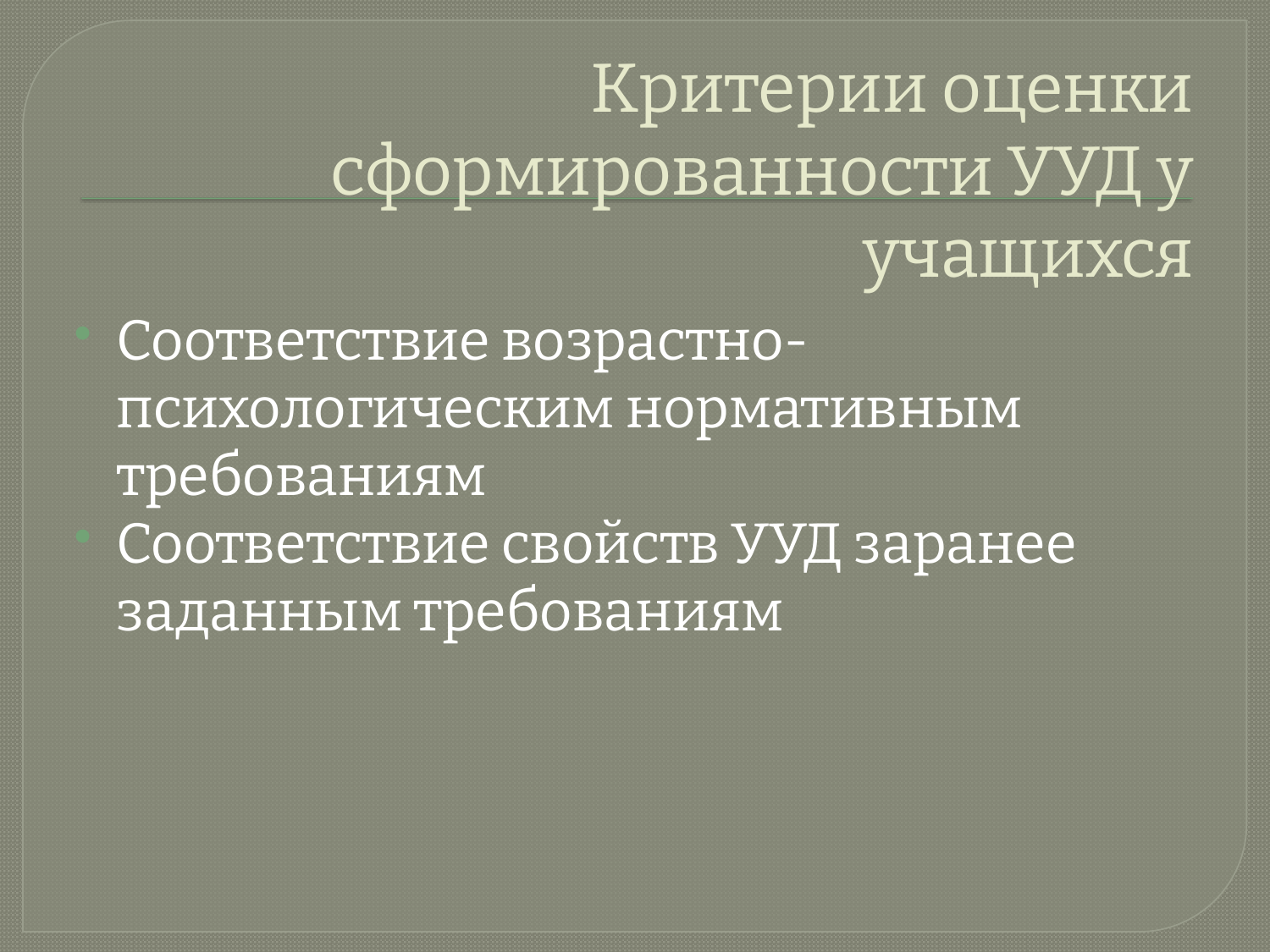

# Критерии оценки сформированности УУД у учащихся
Соответствие возрастно-психологическим нормативным требованиям
Соответствие свойств УУД заранее заданным требованиям